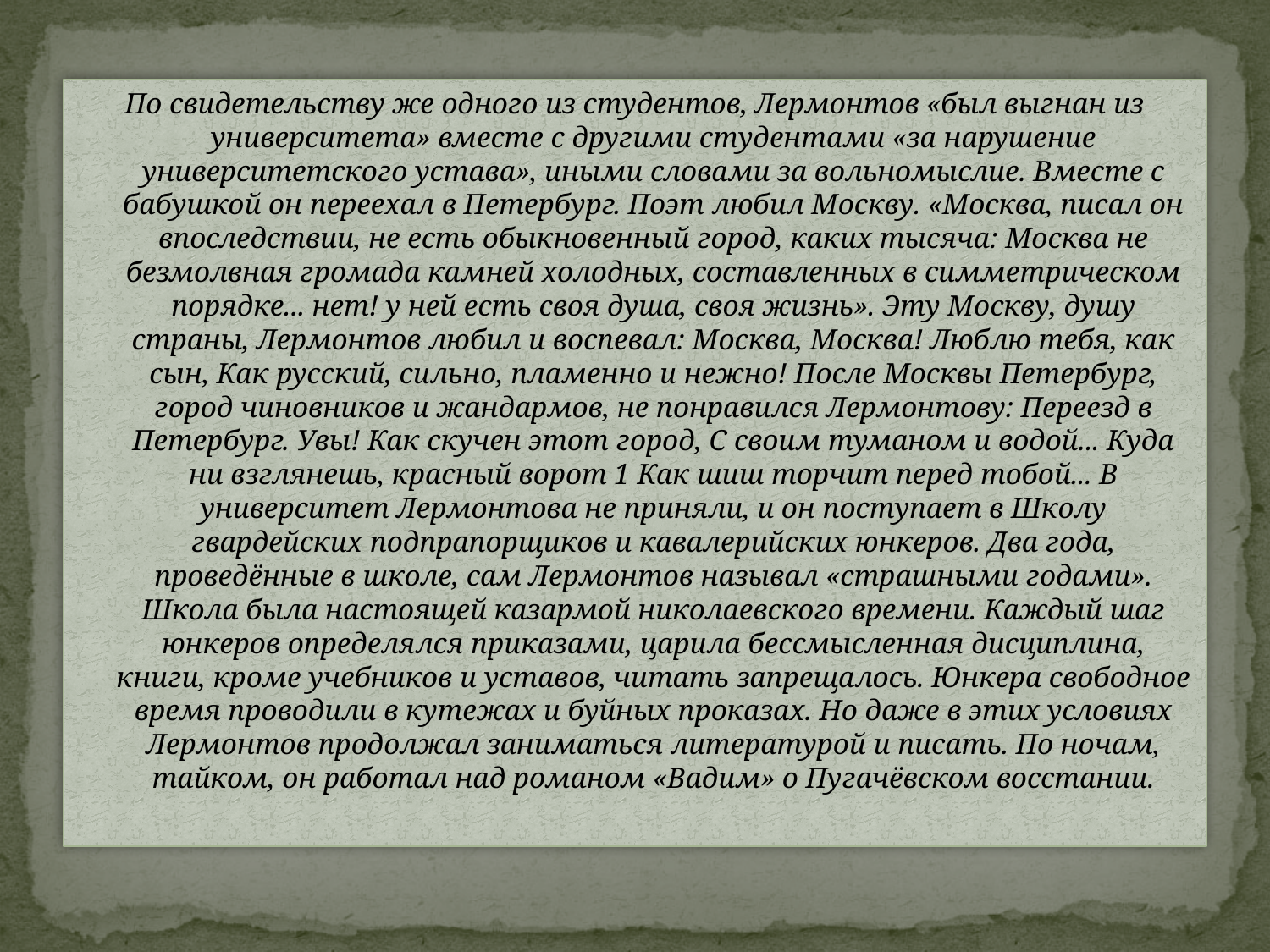

По свидетельству же одного из студентов, Лермонтов «был выгнан из университета» вместе с другими студентами «за нарушение университетского устава», иными словами за вольномыслие. Вместе с бабушкой он переехал в Петербург. Поэт любил Москву. «Москва, писал он впоследствии, не есть обыкновенный город, каких тысяча: Москва не безмолвная громада камней холодных, составленных в симметрическом порядке... нет! у ней есть своя душа, своя жизнь». Эту Москву, душу страны, Лермонтов любил и воспевал: Москва, Москва! Люблю тебя, как сын, Как русский, сильно, пламенно и нежно! После Москвы Петербург, город чиновников и жандармов, не понравился Лермонтову: Переезд в Петербург. Увы! Как скучен этот город, С своим туманом и водой... Куда ни взглянешь, красный ворот 1 Как шиш торчит перед тобой... В университет Лермонтова не приняли, и он поступает в Школу гвардейских подпрапорщиков и кавалерийских юнкеров. Два года, проведённые в школе, сам Лермонтов называл «страшными годами». Школа была настоящей казармой николаевского времени. Каждый шаг юнкеров определялся приказами, царила бессмысленная дисциплина, книги, кроме учебников и уставов, читать запрещалось. Юнкера свободное время проводили в кутежах и буйных проказах. Но даже в этих условиях Лермонтов продолжал заниматься литературой и писать. По ночам, тайком, он работал над романом «Вадим» о Пугачёвском восстании.